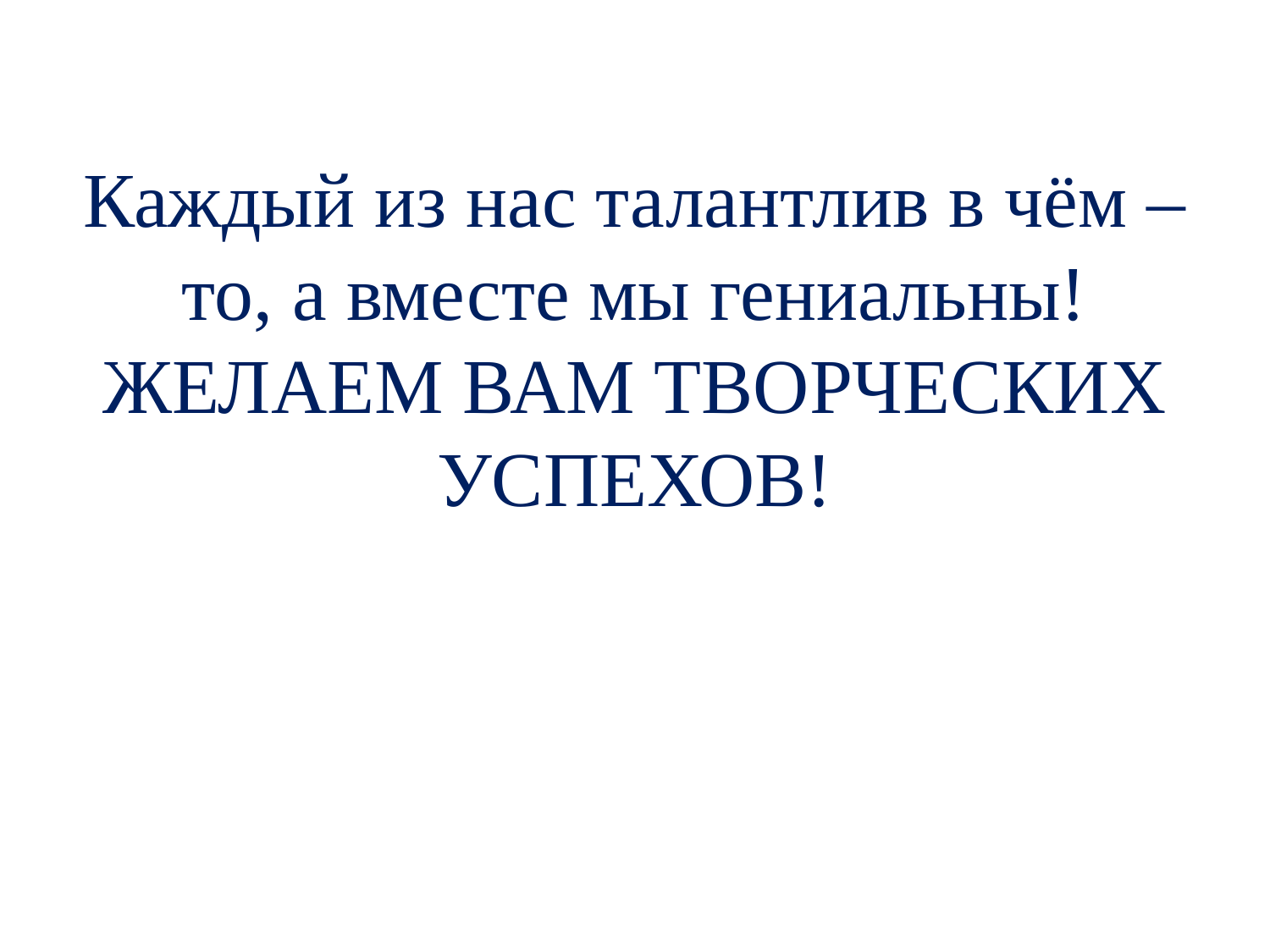

# Каждый из нас талантлив в чём – то, а вместе мы гениальны! ЖЕЛАЕМ ВАМ ТВОРЧЕСКИХ УСПЕХОВ!